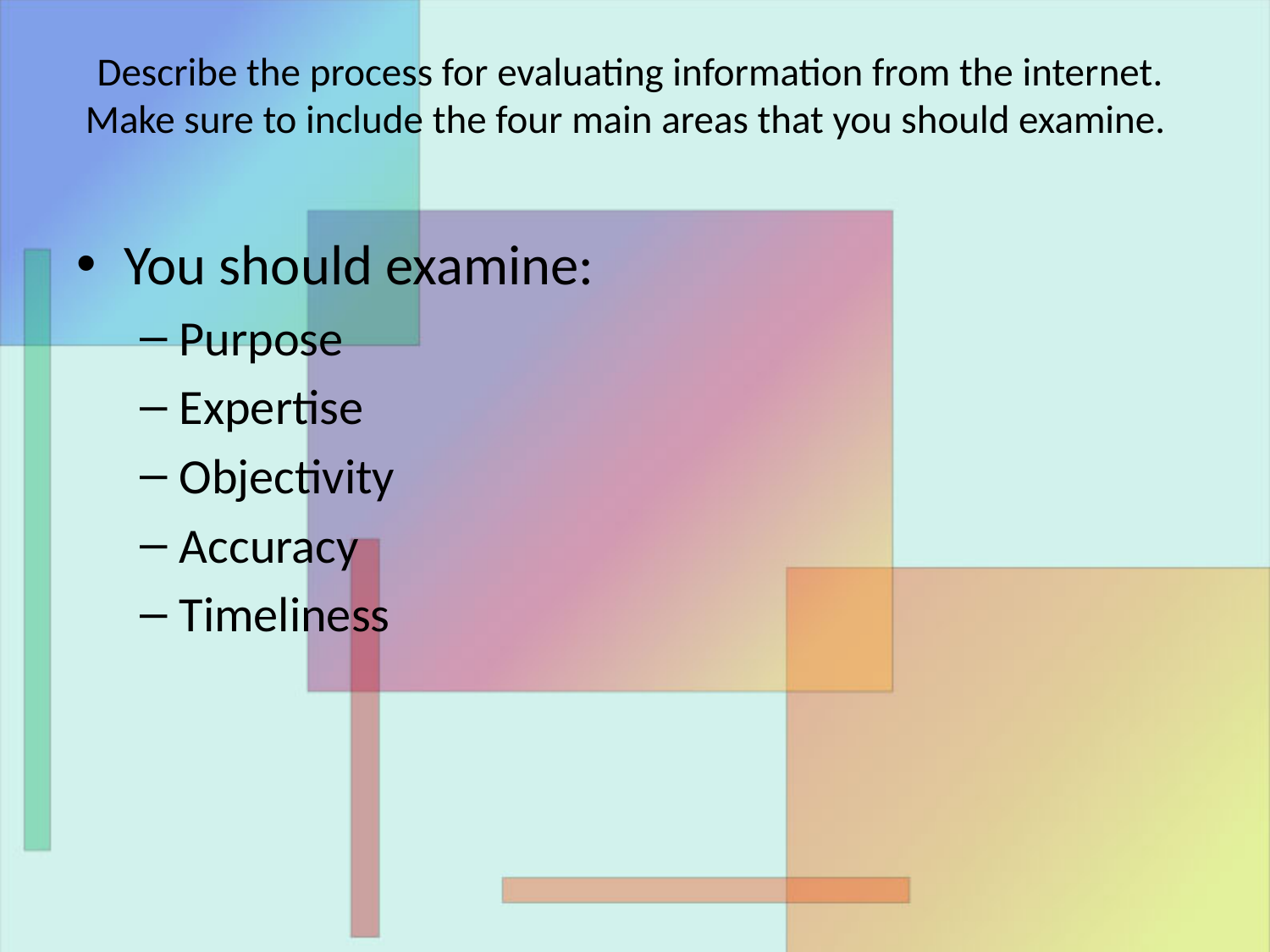

# Describe the process for evaluating information from the internet.  Make sure to include the four main areas that you should examine.
You should examine:
Purpose
Expertise
Objectivity
Accuracy
Timeliness